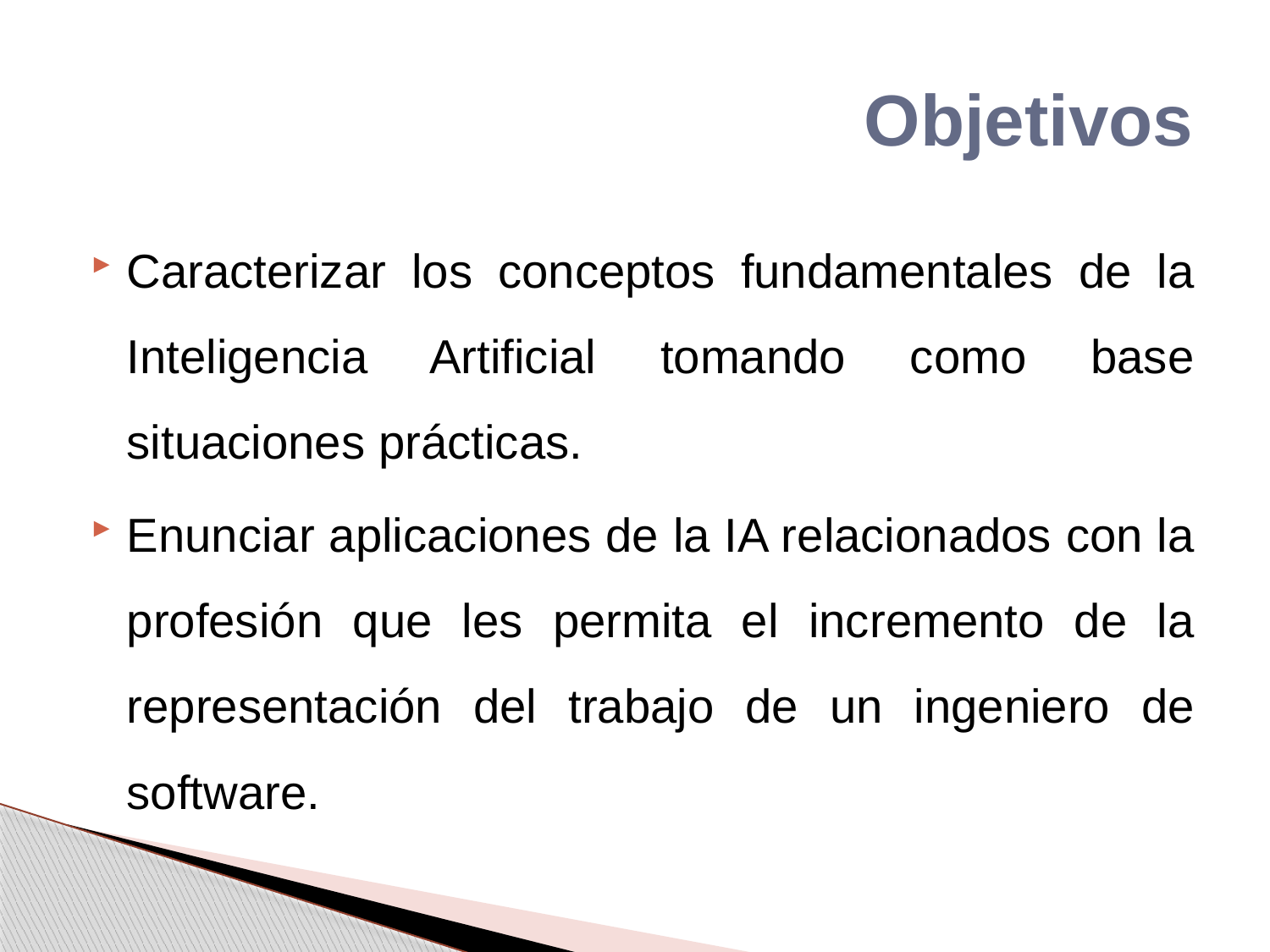

# Objetivos
Caracterizar los conceptos fundamentales de la Inteligencia Artificial tomando como base situaciones prácticas.
Enunciar aplicaciones de la IA relacionados con la profesión que les permita el incremento de la representación del trabajo de un ingeniero de software.